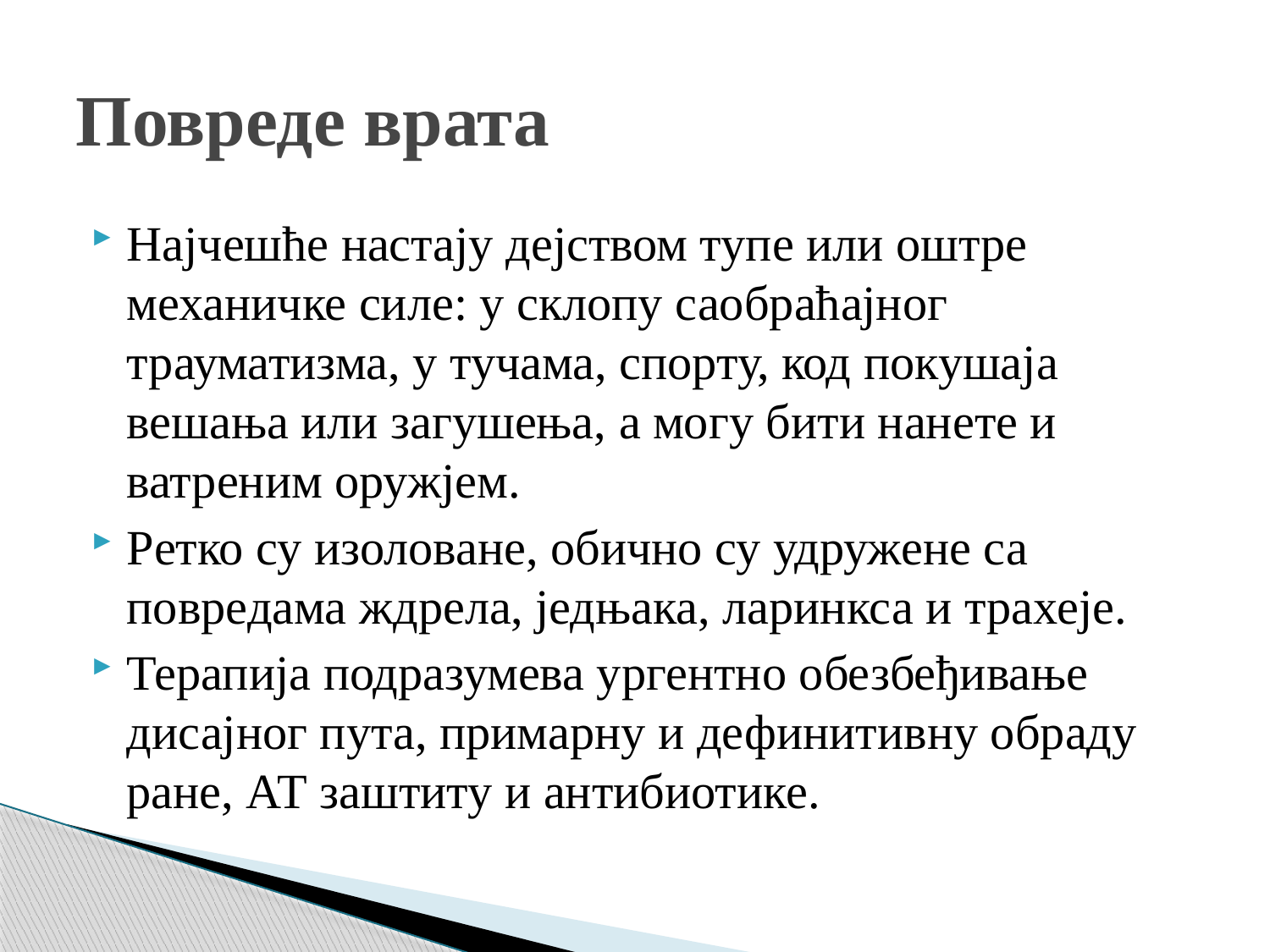

# Повреде врата
Најчешће настају дејством тупе или оштре механичке силе: у склопу саобраћајног трауматизма, у тучама, спорту, код покушаја вешања или загушења, а могу бити нанете и ватреним оружјем.
Ретко су изоловане, обично су удружене са повредама ждрела, једњака, ларинкса и трахеје.
Терапија подразумева ургентно обезбеђивање дисајног пута, примарну и дефинитивну обраду ране, АТ заштиту и антибиотике.